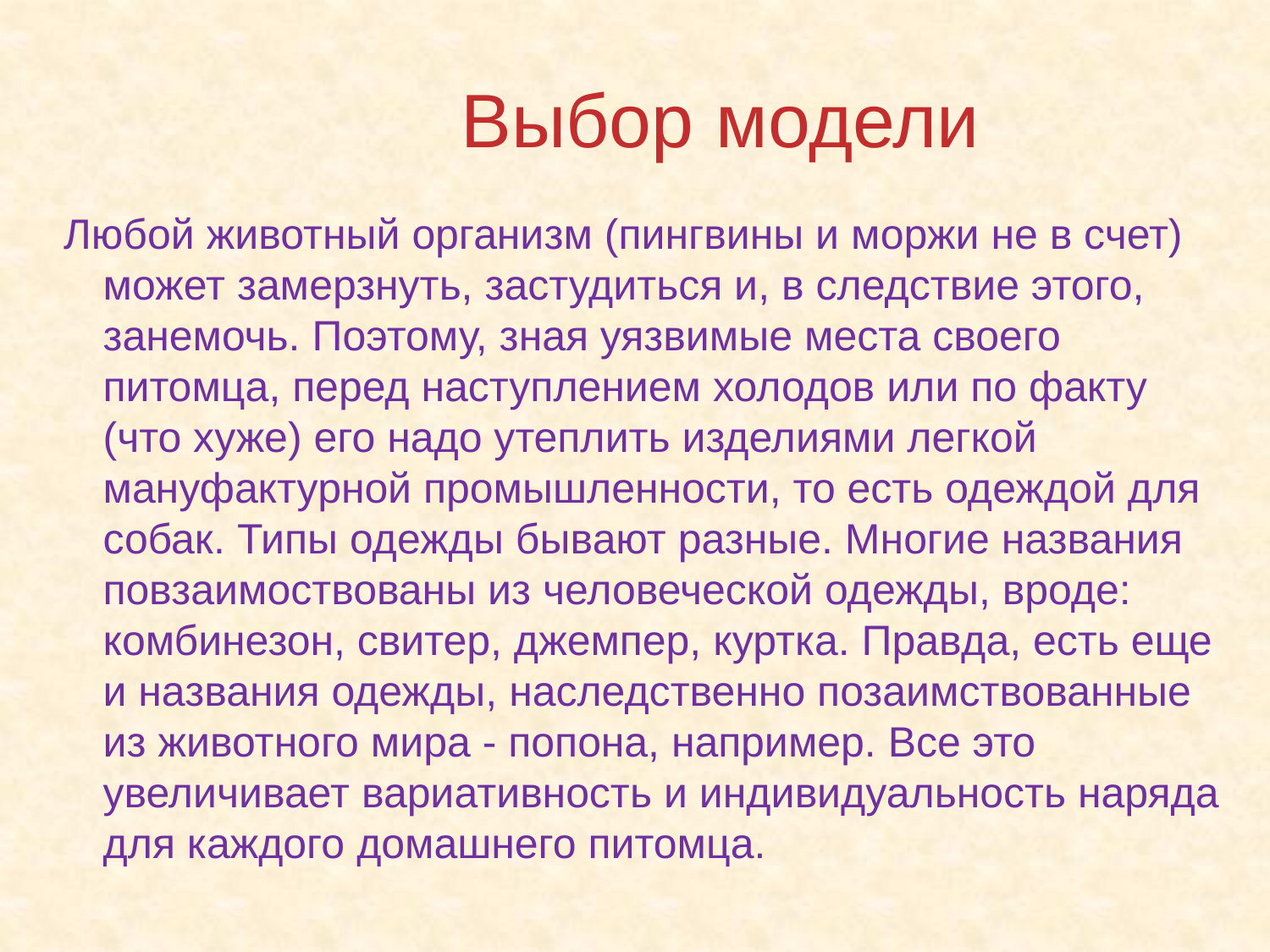

# Выбор модели
Любой животный организм (пингвины и моржи не в счет) может замерзнуть, застудиться и, в следствие этого, занемочь. Поэтому, зная уязвимые места своего питомца, перед наступлением холодов или по факту (что хуже) его надо утеплить изделиями легкой мануфактурной промышленности, то есть одеждой для собак. Типы одежды бывают разные. Многие названия повзаимоствованы из человеческой одежды, вроде: комбинезон, свитер, джемпер, куртка. Правда, есть еще и названия одежды, наследственно позаимствованные из животного мира - попона, например. Все это увеличивает вариативность и индивидуальность наряда для каждого домашнего питомца.